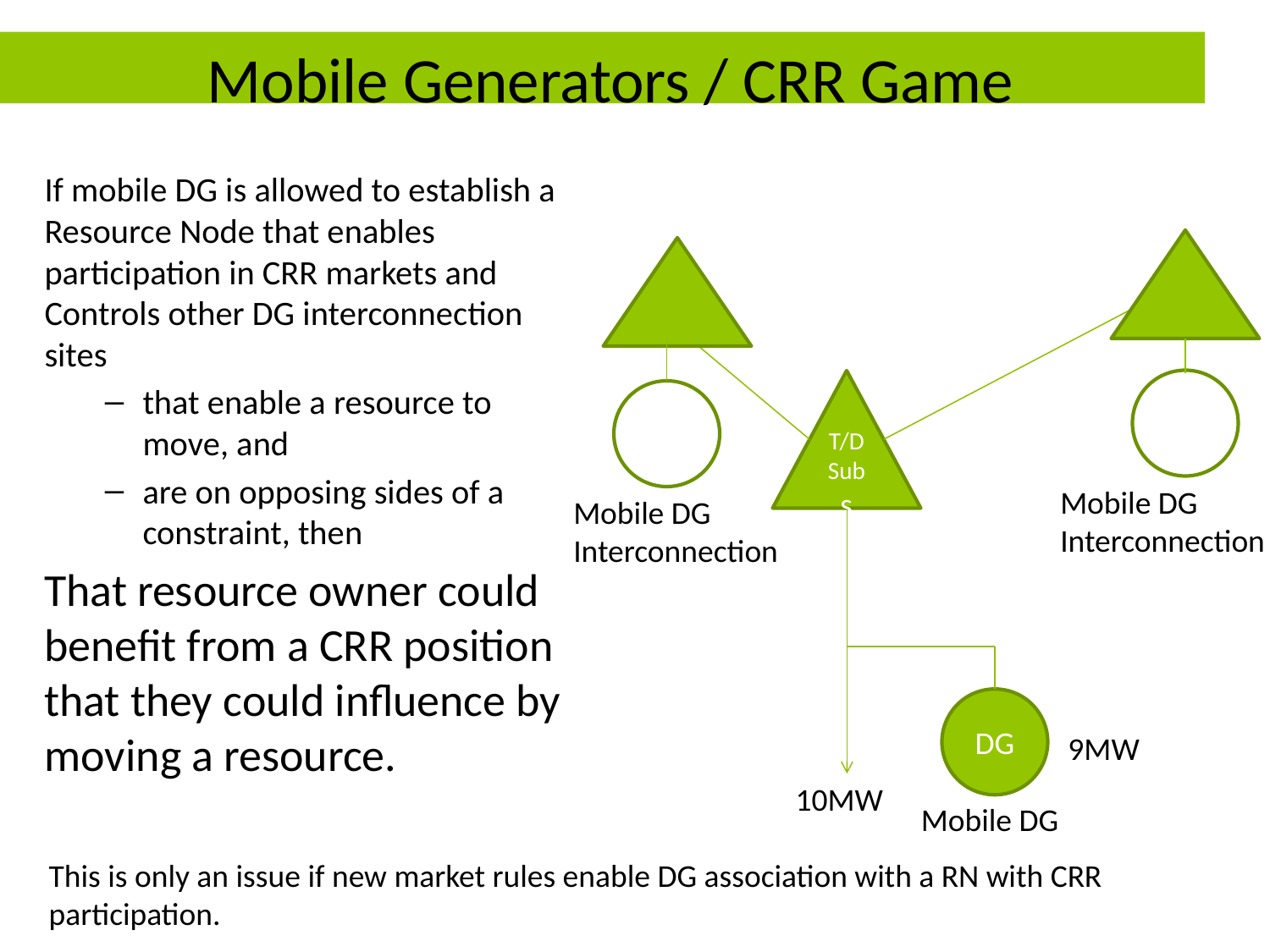

# Mobile Generators / CRR Game
If mobile DG is allowed to establish a Resource Node that enables participation in CRR markets and Controls other DG interconnection sites
that enable a resource to move, and
are on opposing sides of a constraint, then
That resource owner could benefit from a CRR position that they could influence by moving a resource.

T/D Subs
DG
9MW
10MW

Mobile DG Interconnection
Mobile DG Interconnection
Mobile DG
This is only an issue if new market rules enable DG association with a RN with CRR participation.